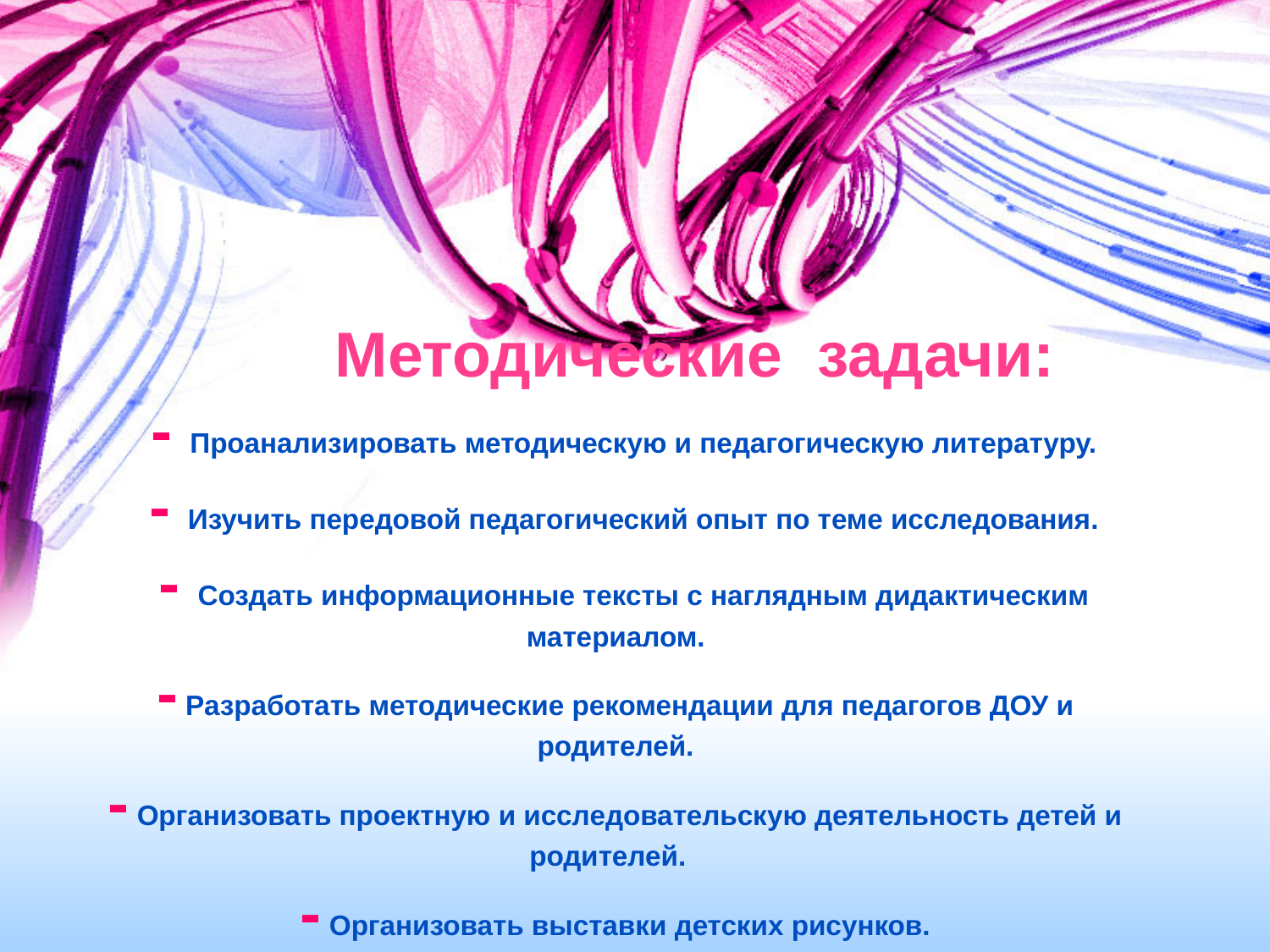

# Методические  задачи: - Проанализировать методическую и педагогическую литературу. - Изучить передовой педагогический опыт по теме исследования. - Создать информационные тексты с наглядным дидактическим материалом. - Разработать методические рекомендации для педагогов ДОУ и родителей. - Организовать проектную и исследовательскую деятельность детей и родителей. - Организовать выставки детских рисунков.